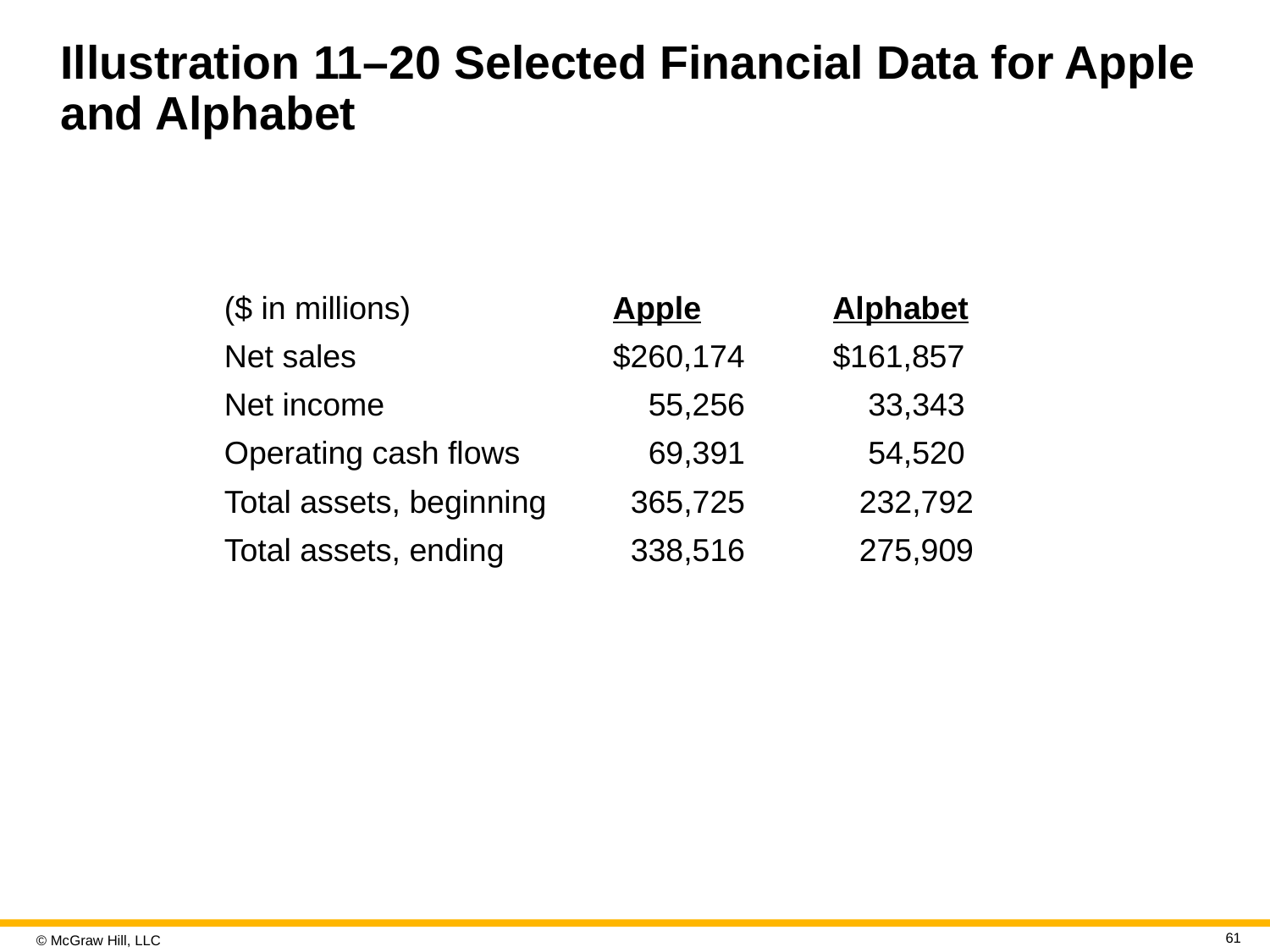

# Illustration 11–20 Selected Financial Data for Apple and Alphabet
| ($ in millions) | Apple | Alphabet |
| --- | --- | --- |
| Net sales | $260,174 | $161,857 |
| Net income | 55,256 | 33,343 |
| Operating cash flows | 69,391 | 54,520 |
| Total assets, beginning | 365,725 | 232,792 |
| Total assets, ending | 338,516 | 275,909 |
61